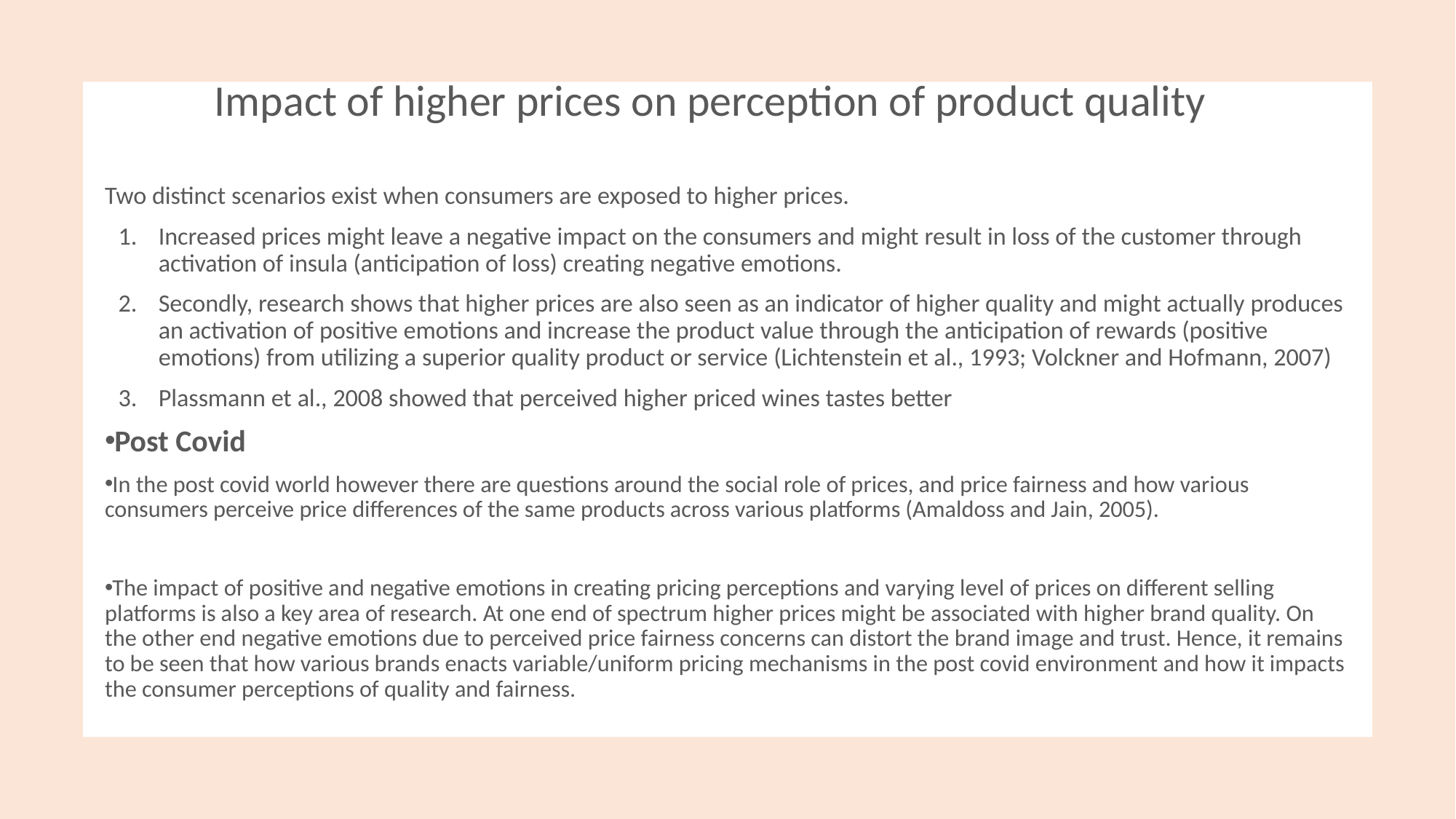

# Impact of higher prices on perception of product quality

Two distinct scenarios exist when consumers are exposed to higher prices.
Increased prices might leave a negative impact on the consumers and might result in loss of the customer through activation of insula (anticipation of loss) creating negative emotions.
Secondly, research shows that higher prices are also seen as an indicator of higher quality and might actually produces an activation of positive emotions and increase the product value through the anticipation of rewards (positive emotions) from utilizing a superior quality product or service (Lichtenstein et al., 1993; Volckner and Hofmann, 2007)
Plassmann et al., 2008 showed that perceived higher priced wines tastes better
Post Covid
In the post covid world however there are questions around the social role of prices, and price fairness and how various consumers perceive price differences of the same products across various platforms (Amaldoss and Jain, 2005).

The impact of positive and negative emotions in creating pricing perceptions and varying level of prices on different selling platforms is also a key area of research. At one end of spectrum higher prices might be associated with higher brand quality. On the other end negative emotions due to perceived price fairness concerns can distort the brand image and trust. Hence, it remains to be seen that how various brands enacts variable/uniform pricing mechanisms in the post covid environment and how it impacts the consumer perceptions of quality and fairness.